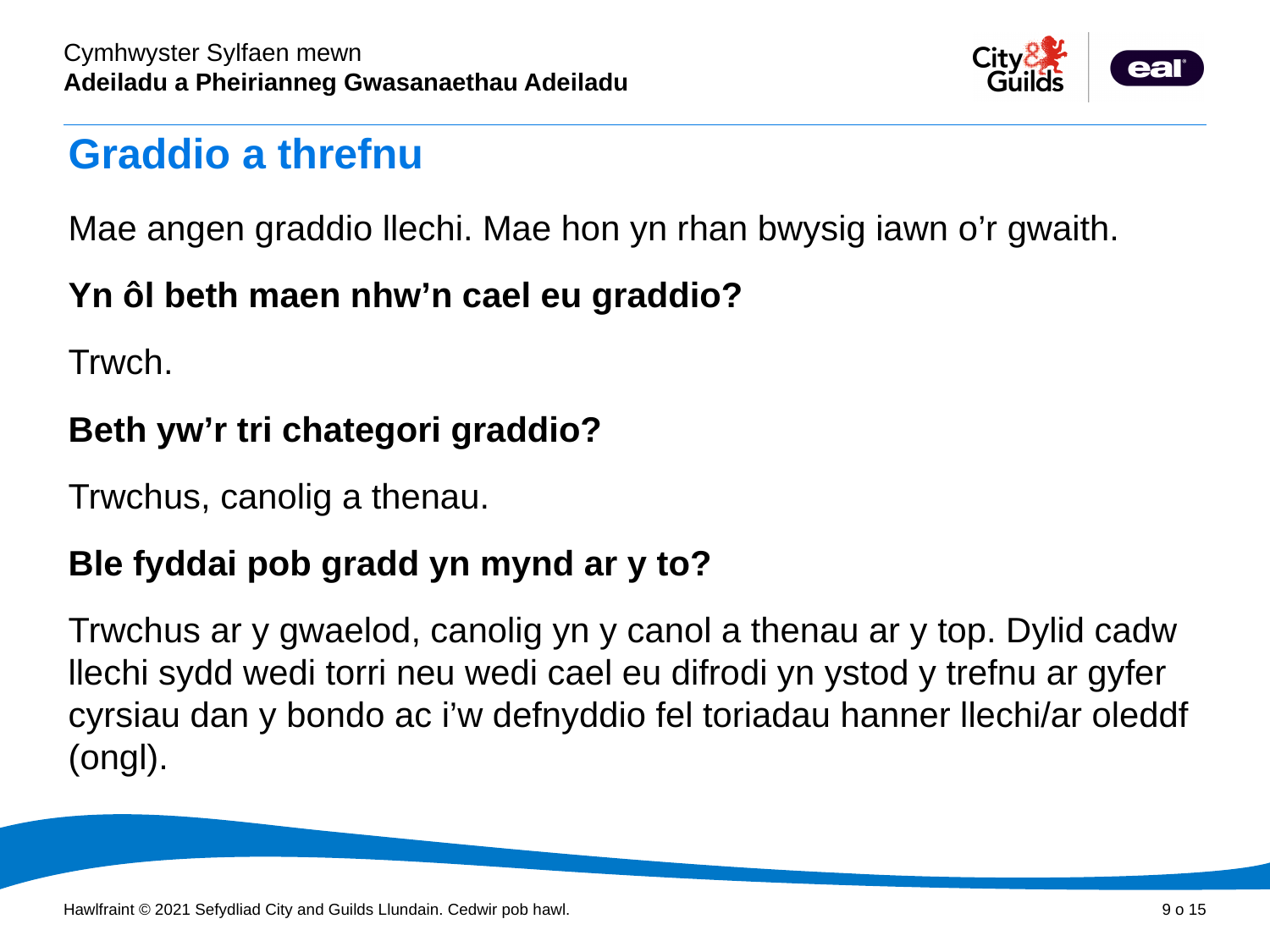

# Graddio a threfnu
Mae angen graddio llechi. Mae hon yn rhan bwysig iawn o’r gwaith.
Yn ôl beth maen nhw’n cael eu graddio?
Trwch.
Beth yw’r tri chategori graddio?
Trwchus, canolig a thenau.
Ble fyddai pob gradd yn mynd ar y to?
Trwchus ar y gwaelod, canolig yn y canol a thenau ar y top. Dylid cadw llechi sydd wedi torri neu wedi cael eu difrodi yn ystod y trefnu ar gyfer cyrsiau dan y bondo ac i’w defnyddio fel toriadau hanner llechi/ar oleddf (ongl).